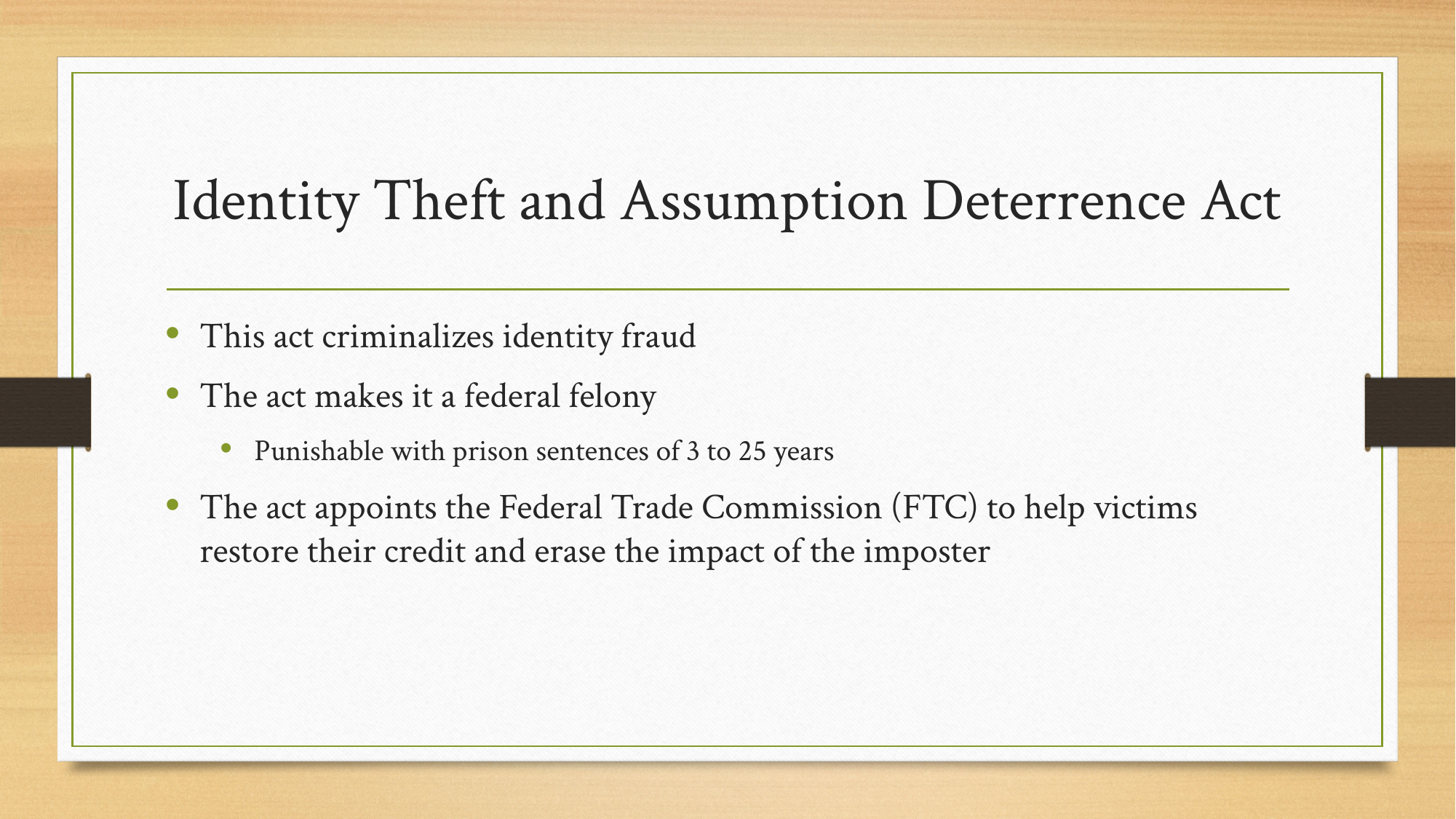

# Identity Theft and Assumption Deterrence Act
This act criminalizes identity fraud
The act makes it a federal felony
Punishable with prison sentences of 3 to 25 years
The act appoints the Federal Trade Commission (FTC) to help victims restore their credit and erase the impact of the imposter